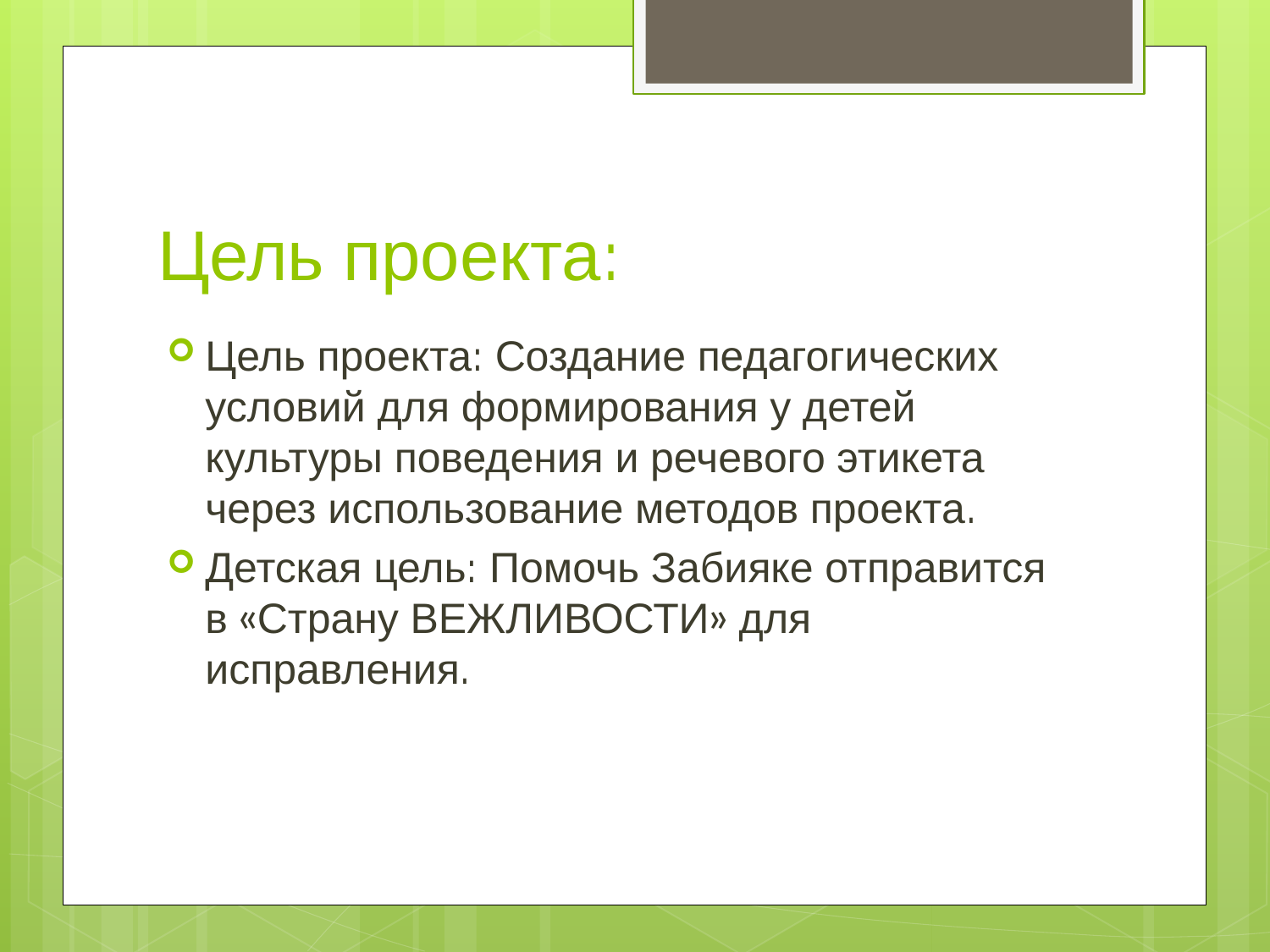

# Цель проекта:
Цель проекта: Создание педагогических условий для формирования у детей культуры поведения и речевого этикета через использование методов проекта.
Детская цель: Помочь Забияке отправится в «Страну ВЕЖЛИВОСТИ» для исправления.